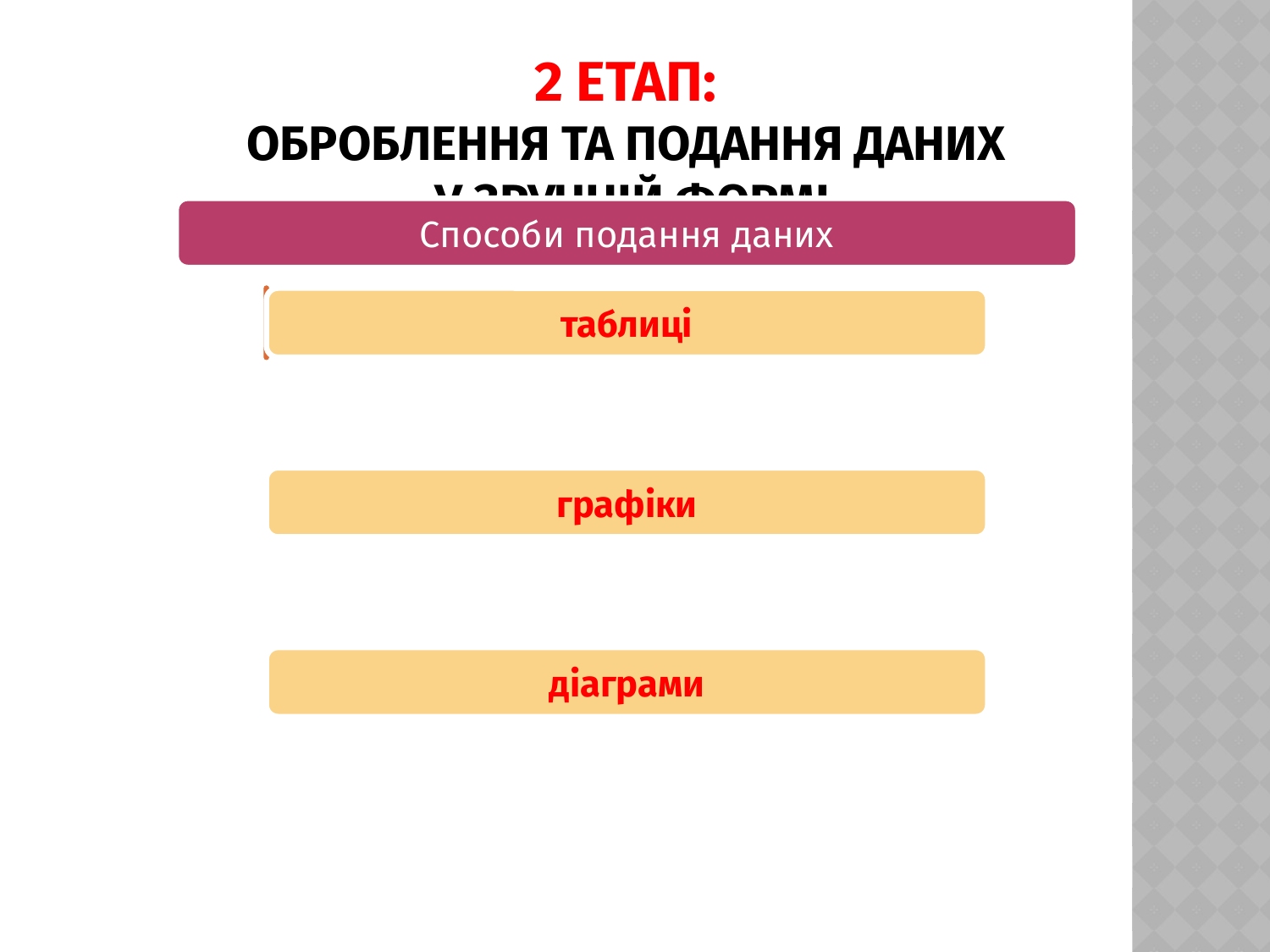

# 2 етап: оброблення та подання даних у зручній формі
Способи подання даних
таблиці
діаграми
графіки